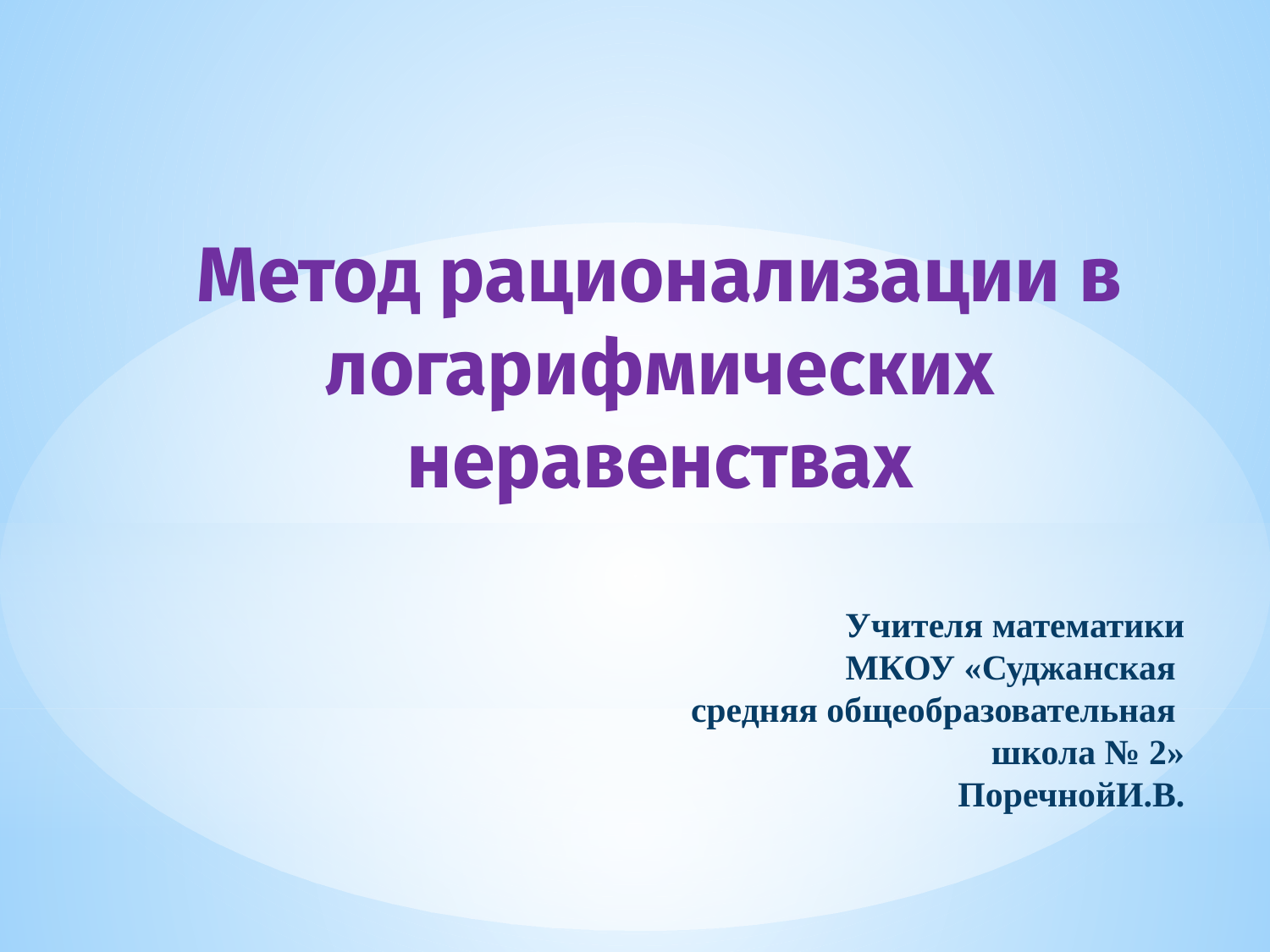

Метод рационализации в логарифмических неравенствах
Учителя математики
 МКОУ «Суджанская
средняя общеобразовательная
школа № 2»
ПоречнойИ.В.